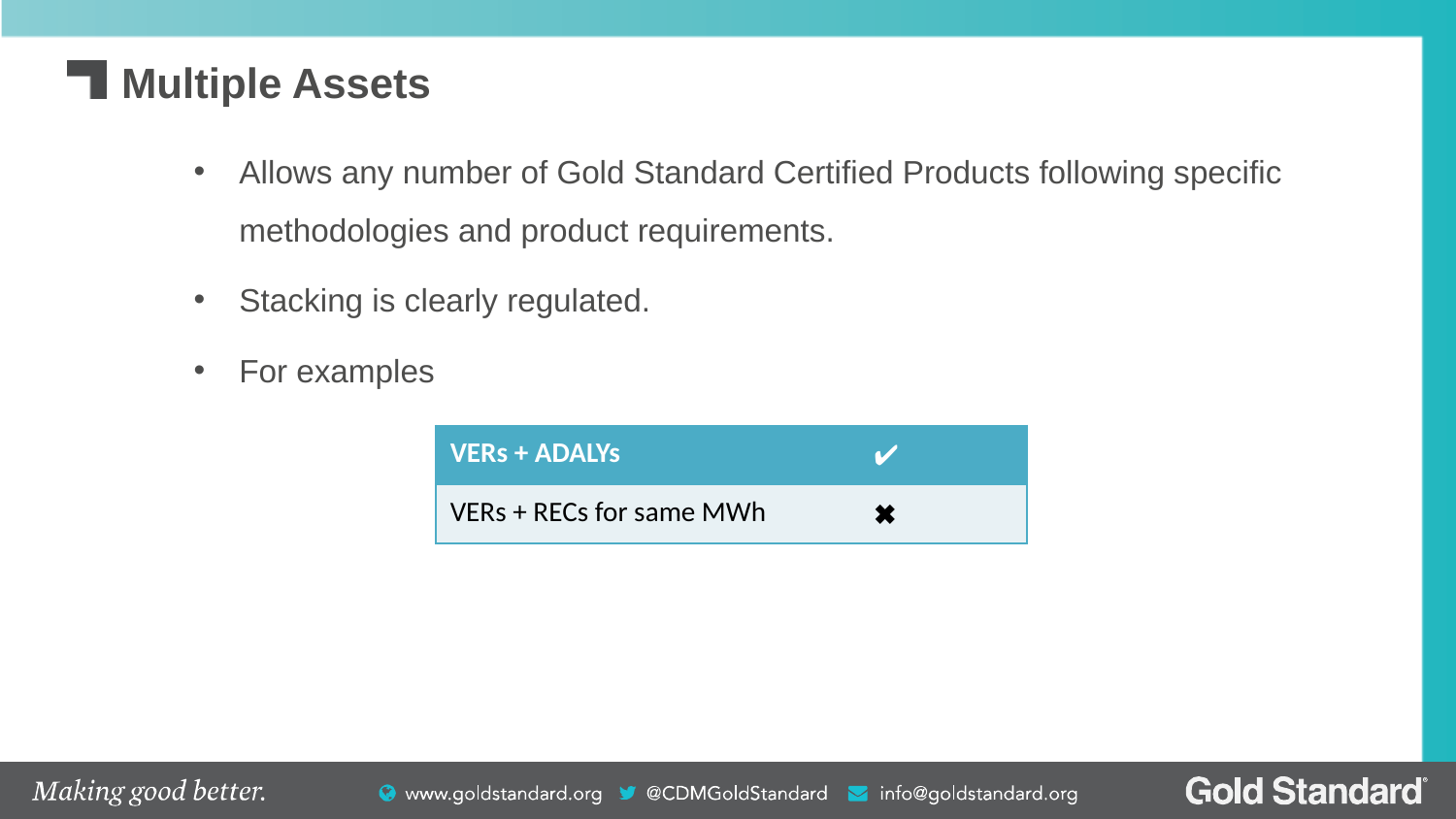

# Multiple Assets
Allows any number of Gold Standard Certified Products following specific methodologies and product requirements.
Stacking is clearly regulated.
For examples

| VERs + ADALYs | ✔️ |
| --- | --- |
| VERs + RECs for same MWh | ✖️ |